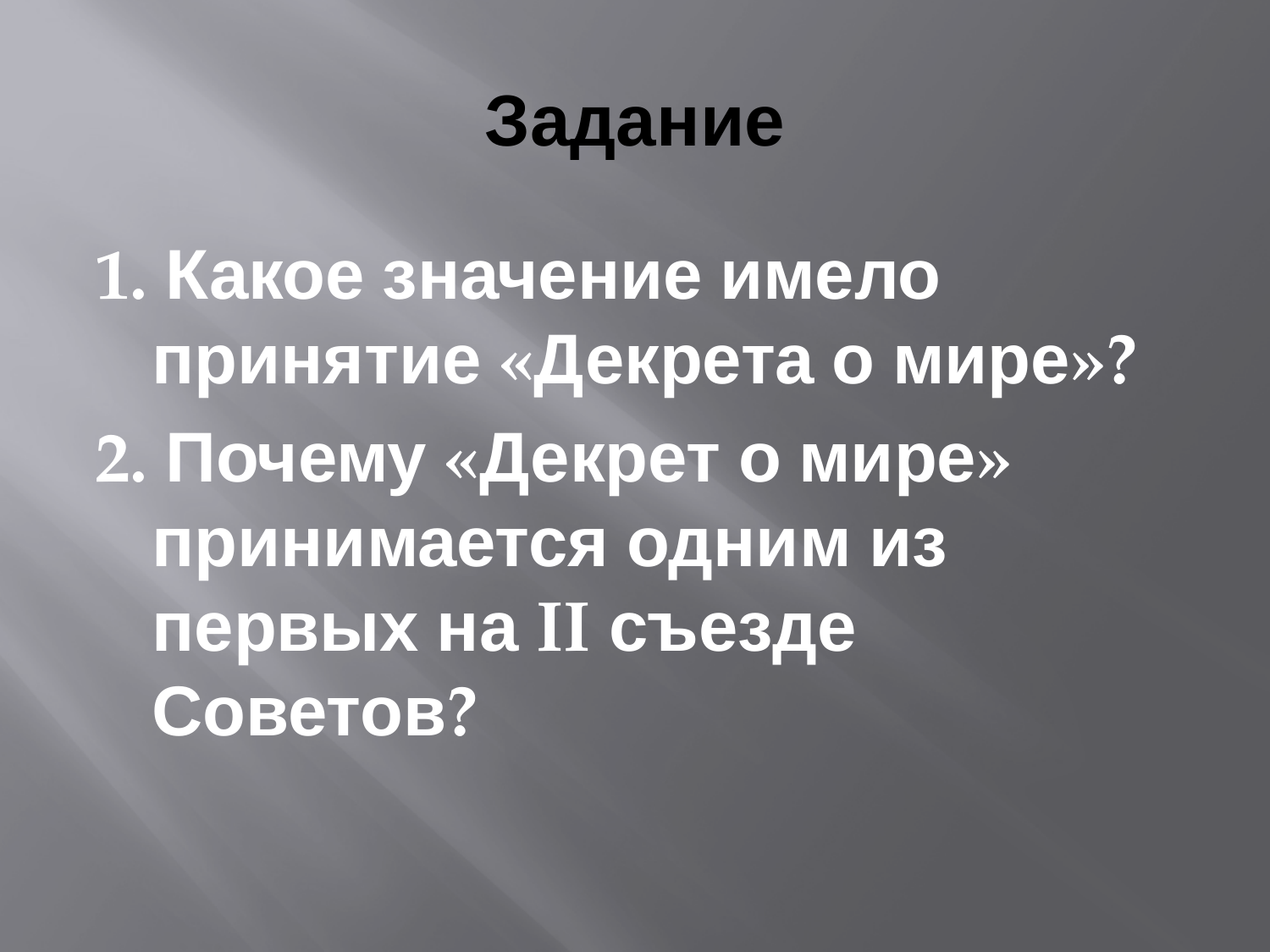

# Задание
1. Какое значение имело принятие «Декрета о мире»?
2. Почему «Декрет о мире» принимается одним из первых на II съезде Советов?